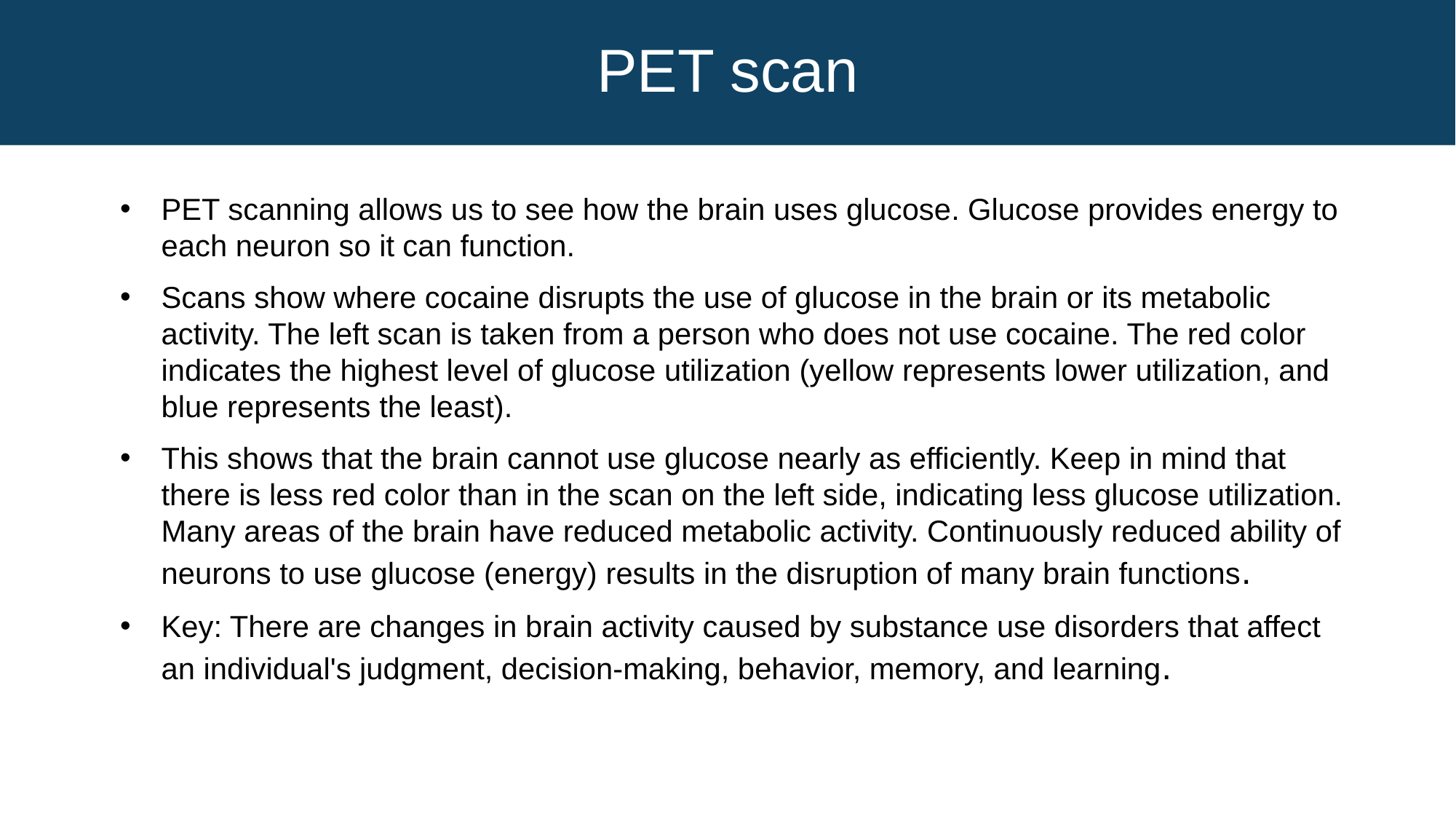

# PET scan
PET scanning allows us to see how the brain uses glucose. Glucose provides energy to each neuron so it can function.
Scans show where cocaine disrupts the use of glucose in the brain or its metabolic activity. The left scan is taken from a person who does not use cocaine. The red color indicates the highest level of glucose utilization (yellow represents lower utilization, and blue represents the least).
This shows that the brain cannot use glucose nearly as efficiently. Keep in mind that there is less red color than in the scan on the left side, indicating less glucose utilization. Many areas of the brain have reduced metabolic activity. Continuously reduced ability of neurons to use glucose (energy) results in the disruption of many brain functions.
Key: There are changes in brain activity caused by substance use disorders that affect an individual's judgment, decision-making, behavior, memory, and learning.